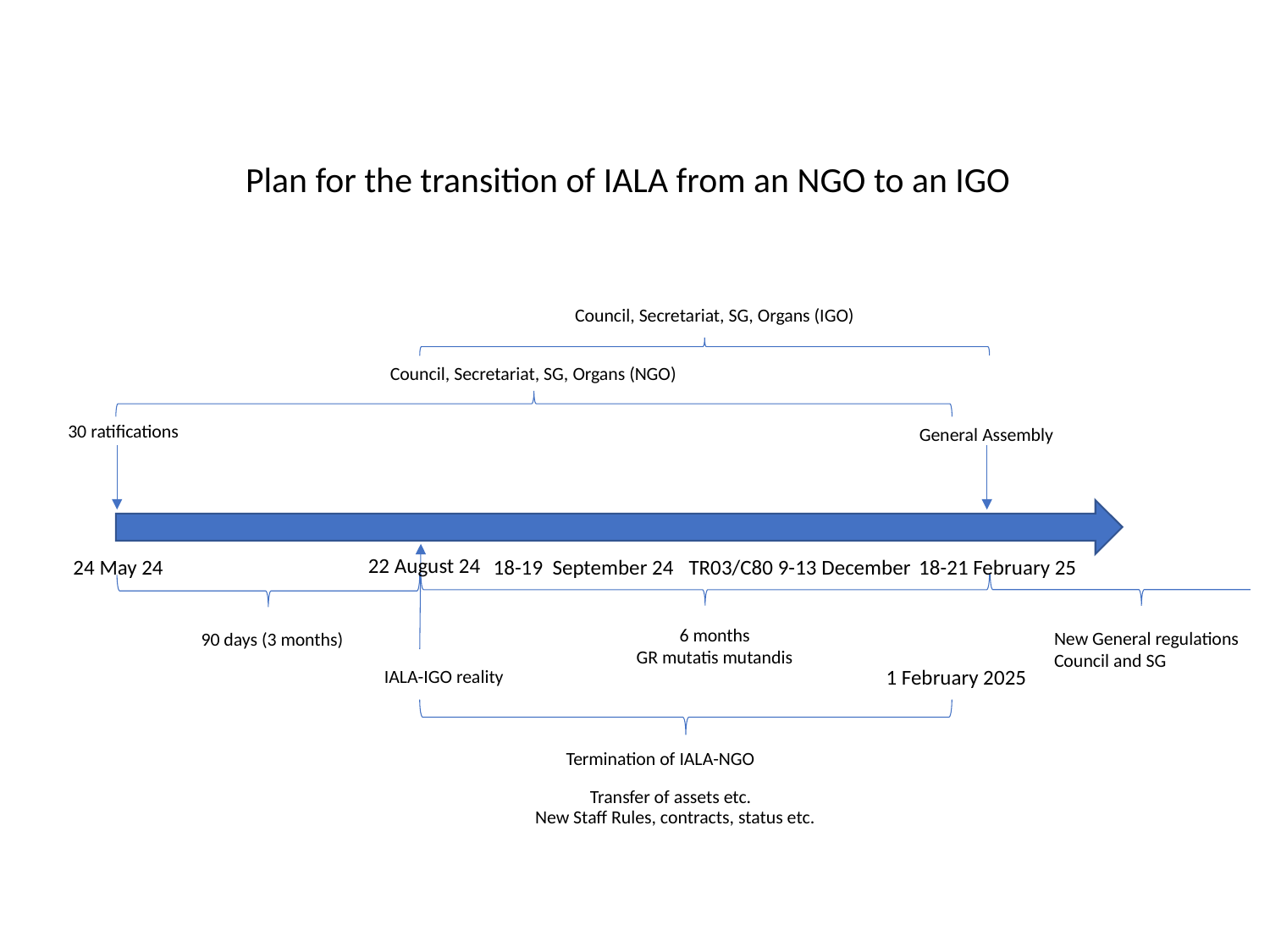

Plan for the transition of IALA from an NGO to an IGO
Council, Secretariat, SG, Organs (IGO)

Council, Secretariat, SG, Organs (NGO)
30 ratifications
General Assembly

22 August 24

24 May 24
18-19  September 24
TR03/C80 9-13 December
18-21 February 25
6 months
GR mutatis mutandis
New General regulations
Council and SG
90 days (3 months)
1 February 2025
IALA-IGO reality
Termination of IALA-NGO
Transfer of assets etc.
New Staff Rules, contracts, status etc.